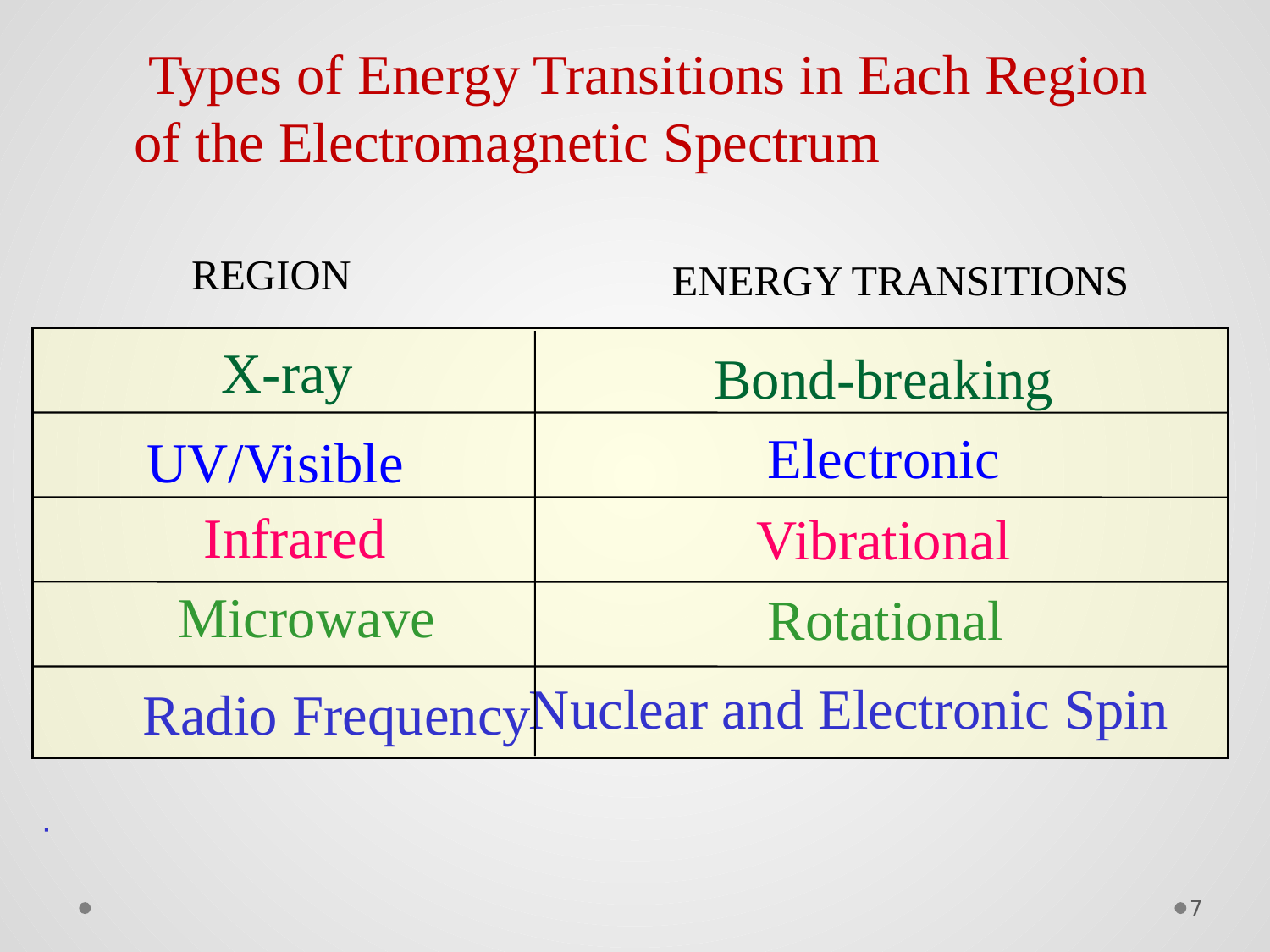

Types of Energy Transitions in Each Region
      of the Electromagnetic Spectrum
REGION
ENERGY TRANSITIONS

X-ray

 Bond-breaking

 Electronic
UV/Visible
Infrared

 Vibrational
Microwave
 Rotational

 Nuclear and Electronic Spin

Radio Frequency

7